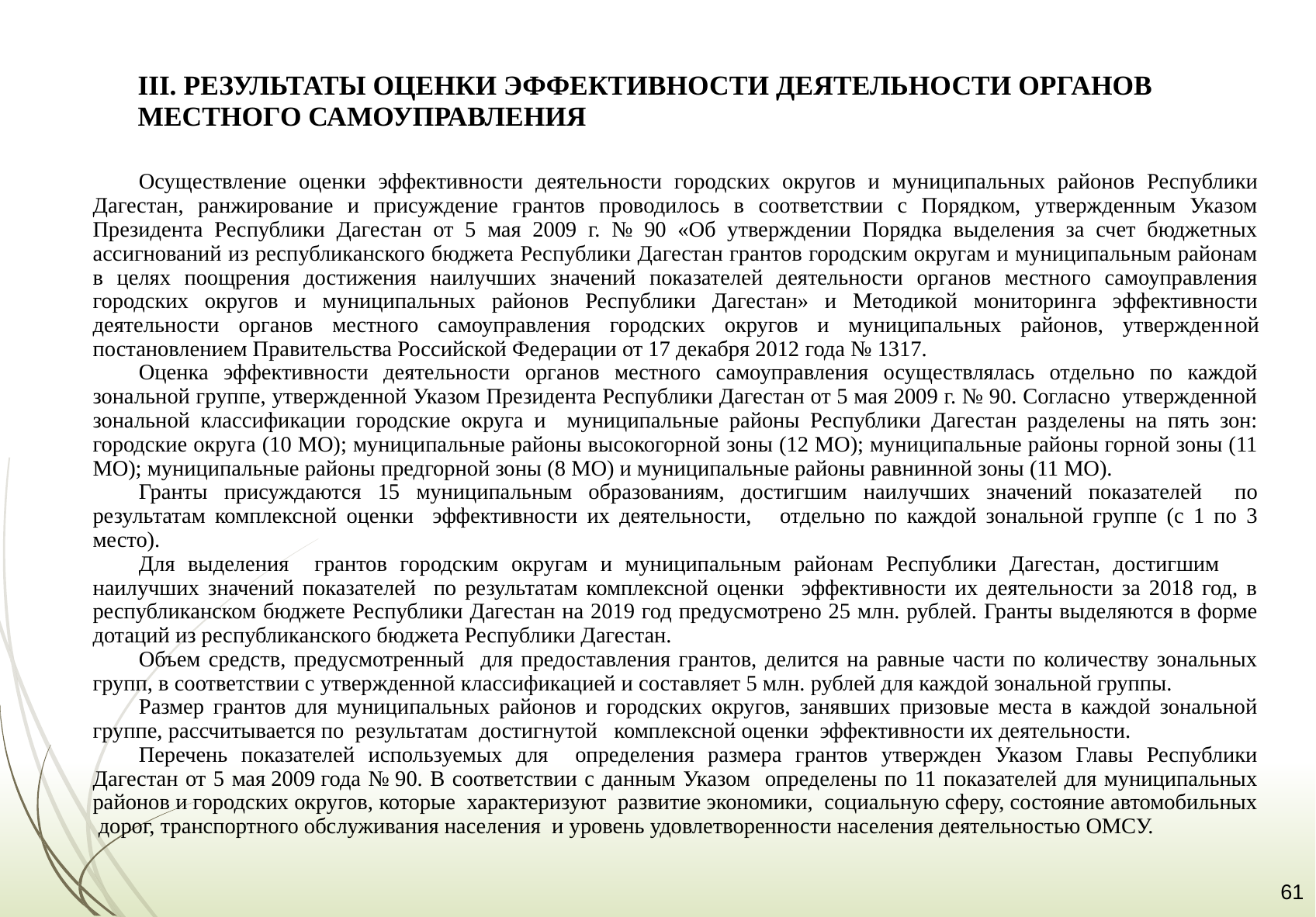

III. РЕЗУЛЬТАТЫ ОЦЕНКИ ЭФФЕКТИВНОСТИ ДЕЯТЕЛЬНОСТИ ОРГАНОВ
МЕСТНОГО САМОУПРАВЛЕНИЯ

Осуществление оценки эффективности деятельности городских округов и муниципальных районов Республики Дагестан, ранжирование и присуждение грантов проводилось в соответствии с Порядком, утвержденным Указом Президента Республики Дагестан от 5 мая 2009 г. № 90 «Об утверждении Порядка выделения за счет бюджетных ассигнований из республиканского бюджета Республики Дагестан грантов городским округам и муниципальным районам в целях поощрения достижения наилучших значений показателей деятельности органов местного самоуправления городских округов и муниципальных районов Республики Дагестан» и Методикой мониторинга эффективности деятельности органов местного самоуправления городских округов и муниципальных районов, утвержден­ной постановлением Правительства Российской Федерации от 17 декабря 2012 года № 1317.
Оценка эффективности деятельности органов местного самоуправления осуществлялась отдельно по каждой зональной группе, утвержденной Указом Президента Республики Дагестан от 5 мая 2009 г. № 90. Согласно  утвержденной зональной классификации городские округа и  муниципальные районы Республики Дагестан разделены на пять зон: городские округа (10 МО); муниципальные районы высокогорной зоны (12 МО); муниципальные районы горной зоны (11 МО); муниципальные районы предгорной зоны (8 МО) и муниципальные районы равнинной зоны (11 МО).
Гранты присуждаются 15 муниципальным образованиям, достигшим наилучших значений показателей  по результатам комплексной оценки  эффективности их деятельности,   отдельно по каждой зональной группе (с 1 по 3 место).
Для выделения  грантов городским округам и муниципальным районам Республики Дагестан, достигшим    наилучших значений показателей  по результатам комплексной оценки  эффективности их деятельности за 2018 год, в республиканском бюджете Республики Дагестан на 2019 год предусмотрено 25 млн. рублей. Гранты выделяются в форме дотаций из республиканского бюджета Республики Дагестан.
Объем средств, предусмотренный  для предоставления грантов, делится на равные части по количеству зональных групп, в соответствии с утвержденной классификацией и составляет 5 млн. рублей для каждой зональной группы.
Размер грантов для муниципальных районов и городских округов, занявших призовые места в каждой зональной группе, рассчитывается по  результатам  достигнутой   комплексной оценки  эффективности их деятельности.
Перечень показателей используемых для  определения размера грантов утвержден Указом Главы Республики Дагестан от 5 мая 2009 года № 90. В соответствии с данным Указом  определены по 11 показателей для муниципальных районов и городских округов, которые  характеризуют  развитие экономики,  социальную сферу, состояние автомобильных  дорог, транспортного обслуживания населения  и уровень удовлетворенности населения деятельностью ОМСУ.

61